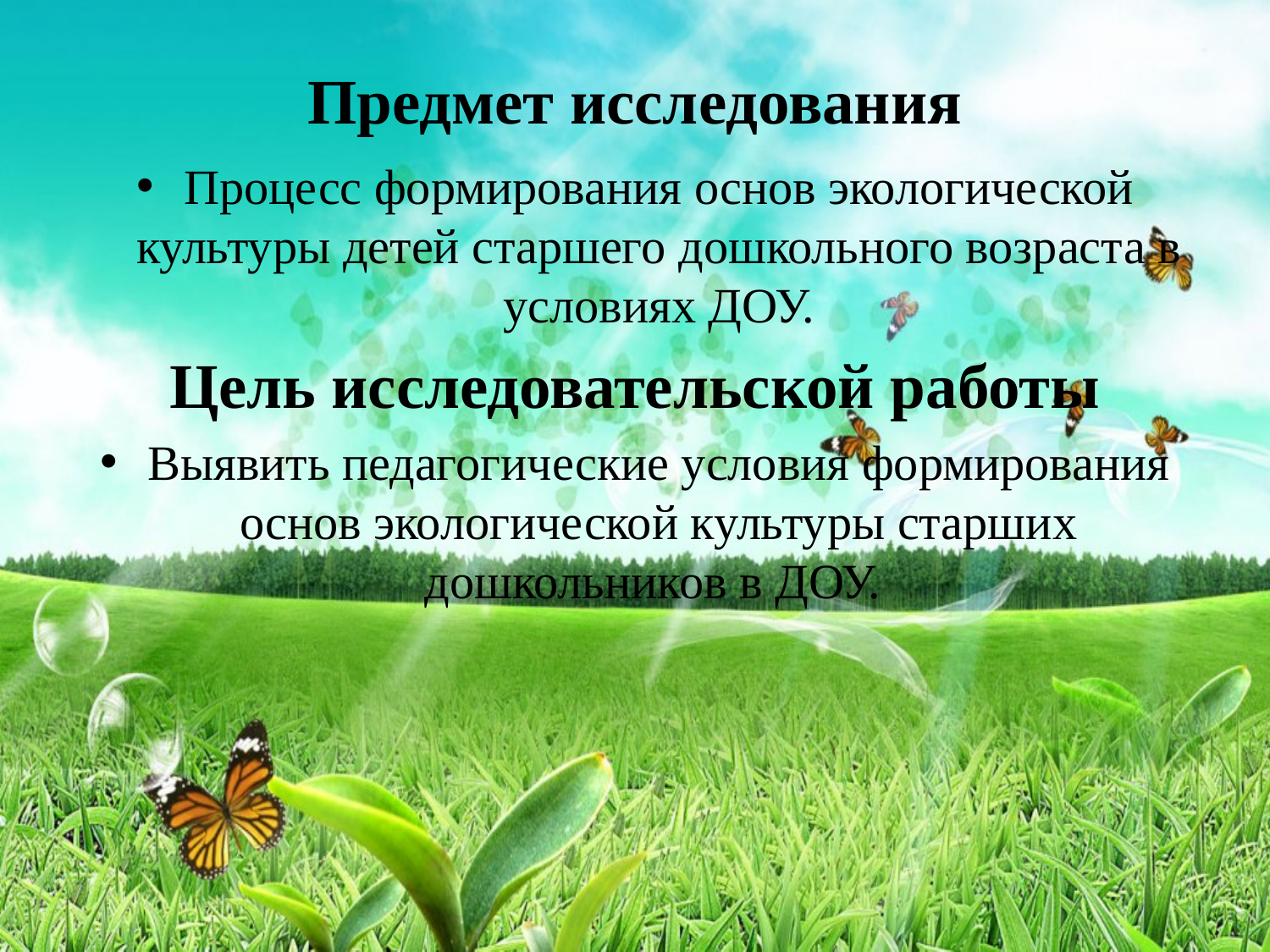

# Предмет исследования
Процесс формирования основ экологической культуры детей старшего дошкольного возраста в условиях ДОУ.
Цель исследовательской работы
Выявить педагогические условия формирования основ экологической культуры старших дошкольников в ДОУ.